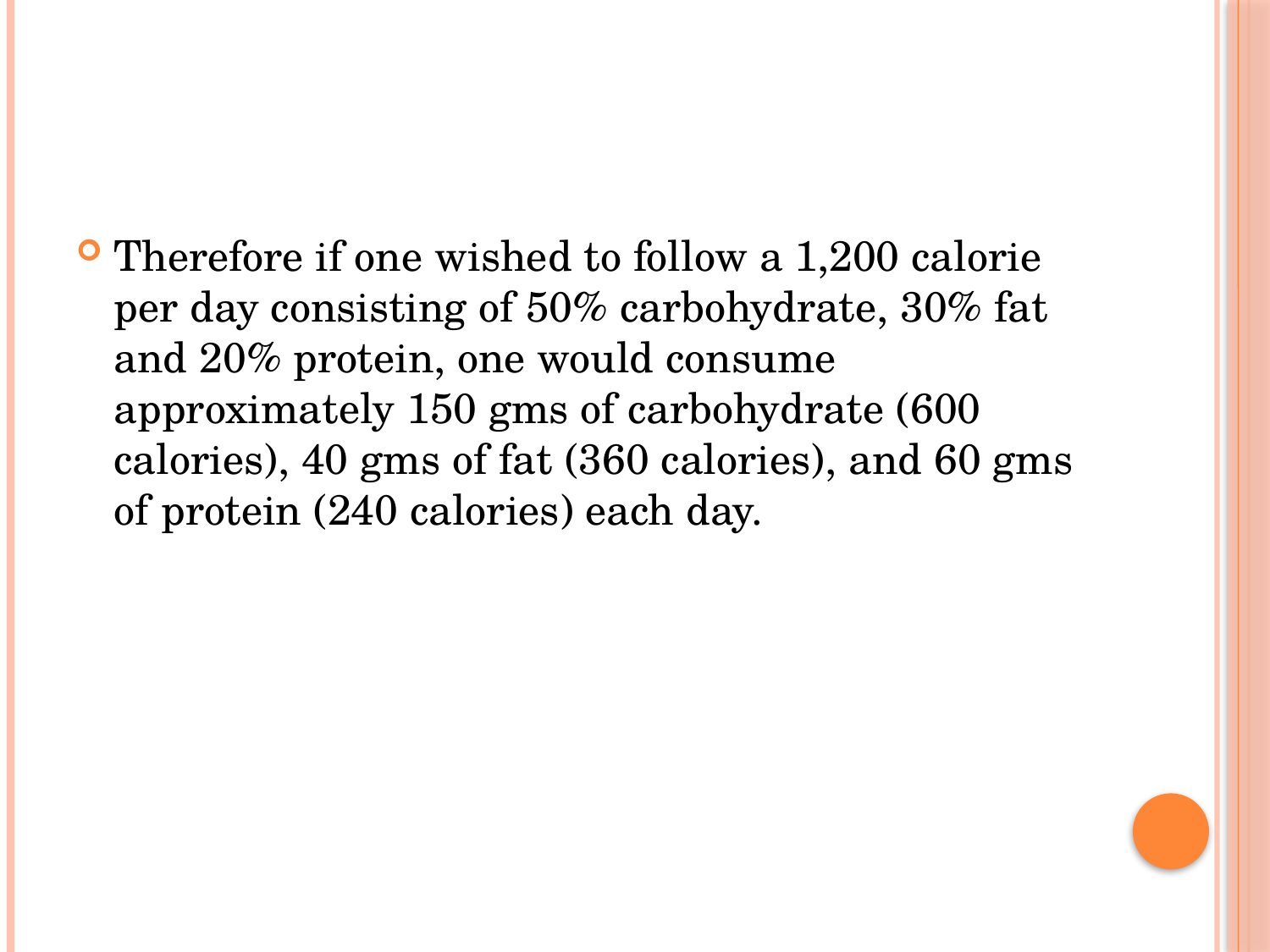

#
Therefore if one wished to follow a 1,200 calorie per day consisting of 50% carbohydrate, 30% fat and 20% protein, one would consume approximately 150 gms of carbohydrate (600 calories), 40 gms of fat (360 calories), and 60 gms of protein (240 calories) each day.